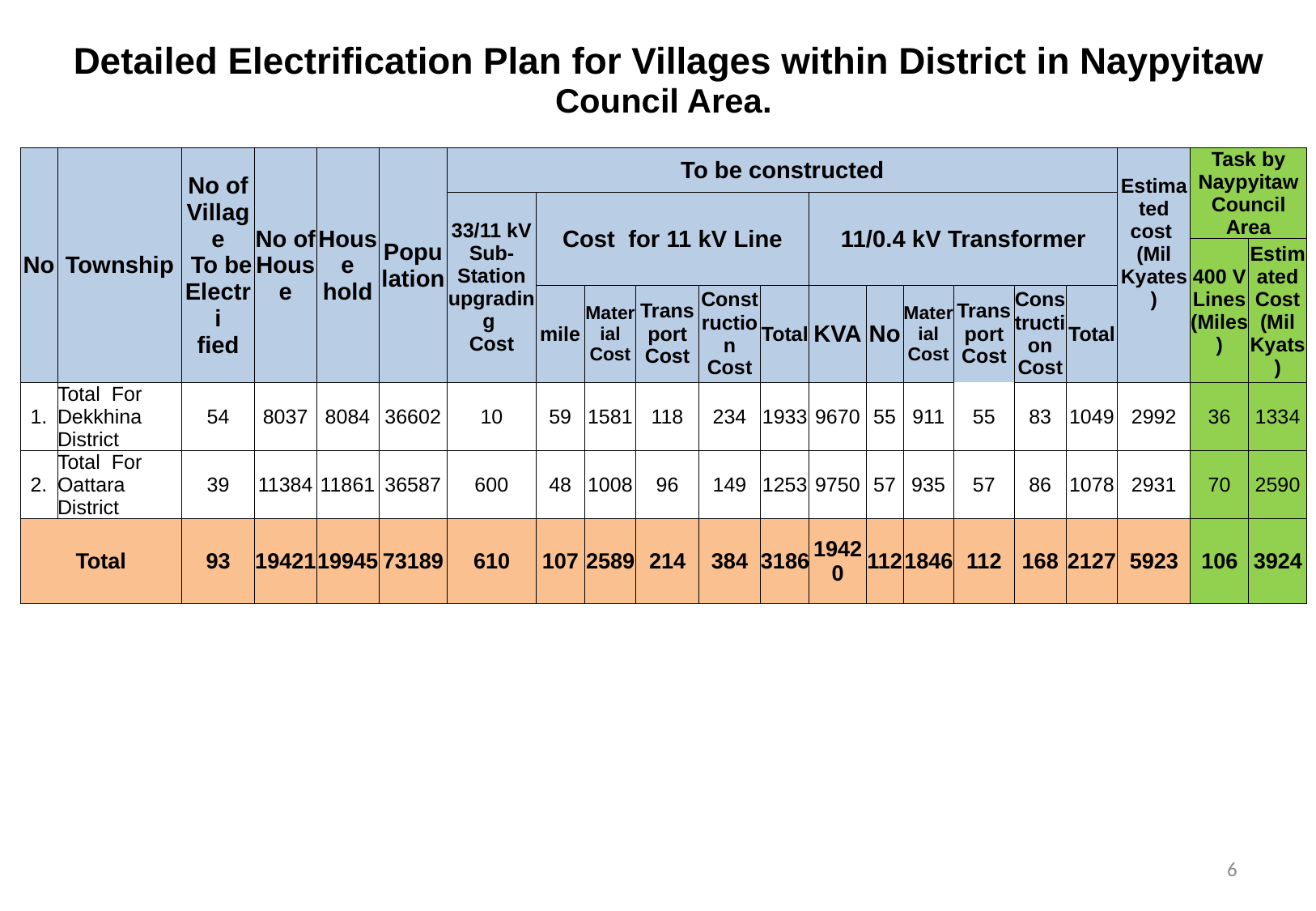

| Detailed Electrification Plan for Villages within District in Naypyitaw Council Area. |  |  |  |  |  |  |  |  |  |  |  |  |  |  |  |  |  |  |  |  |
| --- | --- | --- | --- | --- | --- | --- | --- | --- | --- | --- | --- | --- | --- | --- | --- | --- | --- | --- | --- | --- |
|  |  |  |  |  |  |  |  |  |  |  |  |  |  |  |  |  |  |  |  |  |
| No | Township | No of Village To be Electri fied | No of House | House hold | Popu lation | To be constructed |  |  |  |  |  |  |  |  |  |  |  | Estimated cost (Mil Kyates) | Task by Naypyitaw Council Area |  |
|  |  |  |  |  |  | 33/11 kV Sub-Station upgrading Cost | Cost for 11 kV Line |  |  |  |  | 11/0.4 kV Transformer |  |  |  |  |  |  |  |  |
|  |  |  |  |  |  |  |  |  |  |  |  |  |  |  |  |  |  |  | 400 V Lines (Miles) | Estimated Cost (Mil Kyats) |
|  |  |  |  |  |  |  | mile | Material Cost | Transport Cost | Construction Cost | Total | KVA | No | Material Cost | Transport Cost | Construction Cost | Total |  |  |  |
| 1. | Total For Dekkhina District | 54 | 8037 | 8084 | 36602 | 10 | 59 | 1581 | 118 | 234 | 1933 | 9670 | 55 | 911 | 55 | 83 | 1049 | 2992 | 36 | 1334 |
| 2. | Total For Oattara District | 39 | 11384 | 11861 | 36587 | 600 | 48 | 1008 | 96 | 149 | 1253 | 9750 | 57 | 935 | 57 | 86 | 1078 | 2931 | 70 | 2590 |
| Total |  | 93 | 19421 | 19945 | 73189 | 610 | 107 | 2589 | 214 | 384 | 3186 | 19420 | 112 | 1846 | 112 | 168 | 2127 | 5923 | 106 | 3924 |
6